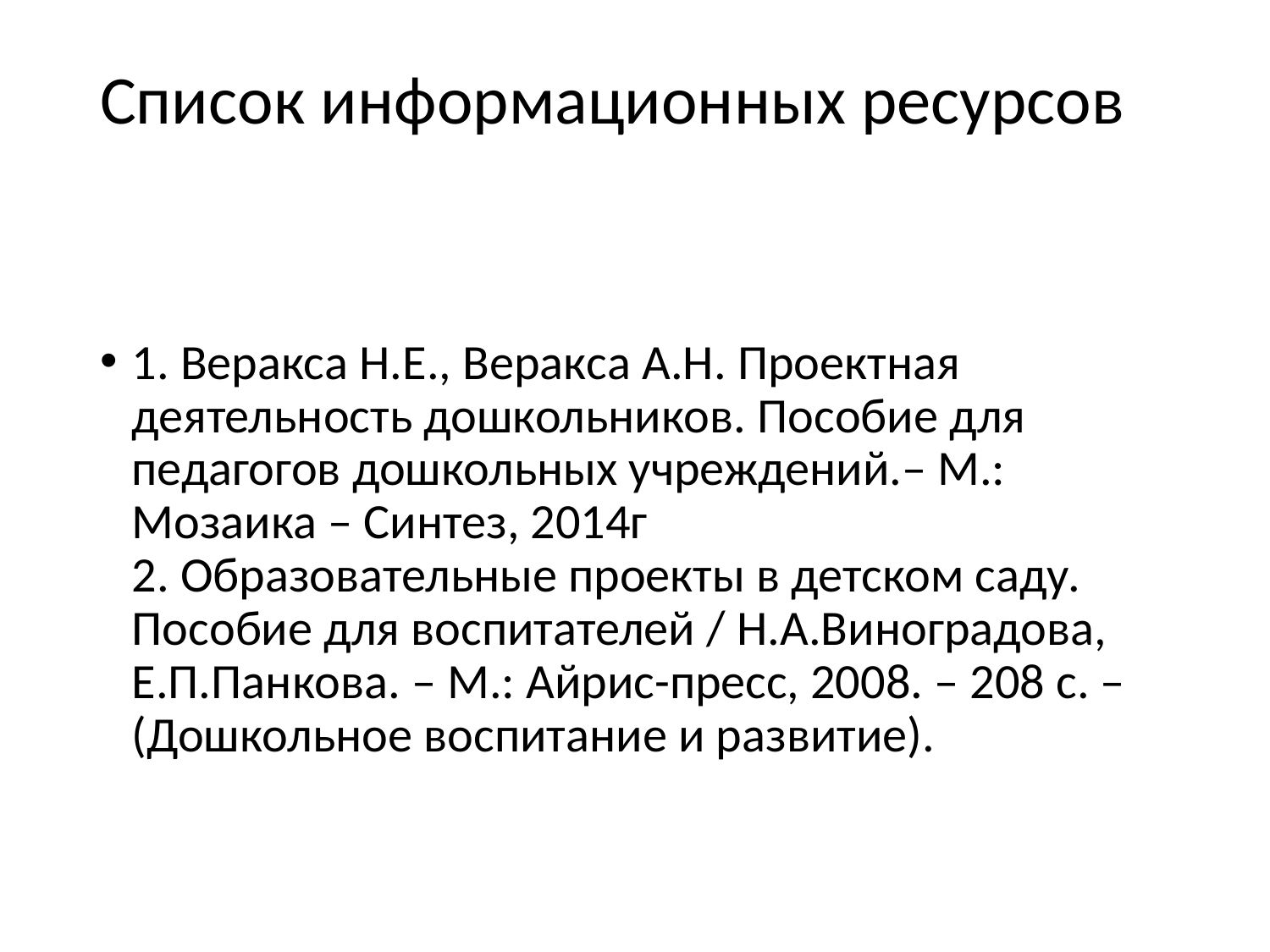

# Список информационных ресурсов

1. Веракса Н.Е., Веракса А.Н. Проектная деятельность дошкольников. Пособие для педагогов дошкольных учреждений.– М.: Мозаика – Синтез, 2014г
2. Образовательные проекты в детском саду. Пособие для воспитателей / Н.А.Виноградова, Е.П.Панкова. – М.: Айрис-пресс, 2008. – 208 с. – (Дошкольное воспитание и развитие).